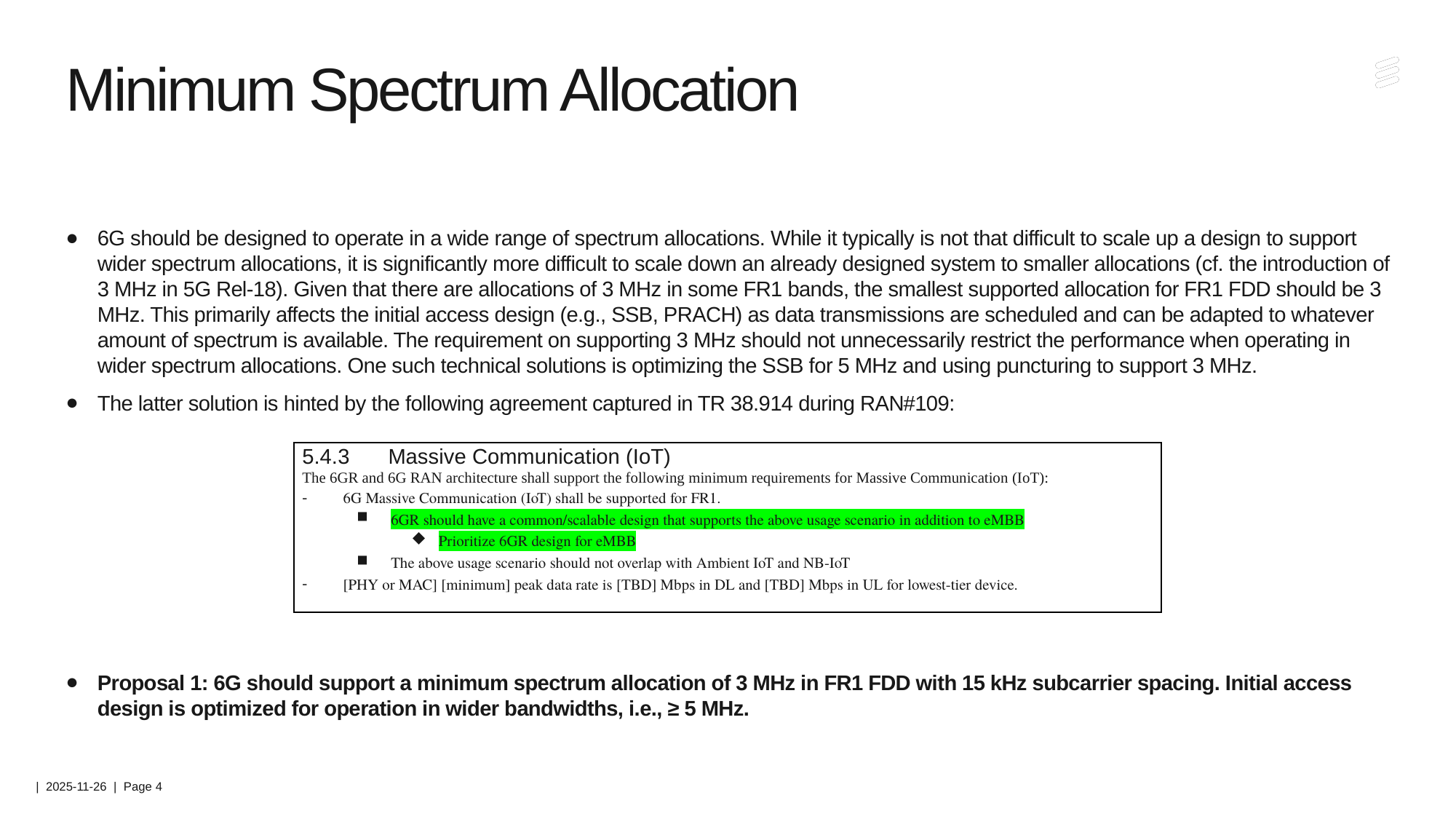

# Minimum Spectrum Allocation
6G should be designed to operate in a wide range of spectrum allocations. While it typically is not that difficult to scale up a design to support wider spectrum allocations, it is significantly more difficult to scale down an already designed system to smaller allocations (cf. the introduction of 3 MHz in 5G Rel-18). Given that there are allocations of 3 MHz in some FR1 bands, the smallest supported allocation for FR1 FDD should be 3 MHz. This primarily affects the initial access design (e.g., SSB, PRACH) as data transmissions are scheduled and can be adapted to whatever amount of spectrum is available. The requirement on supporting 3 MHz should not unnecessarily restrict the performance when operating in wider spectrum allocations. One such technical solutions is optimizing the SSB for 5 MHz and using puncturing to support 3 MHz.
The latter solution is hinted by the following agreement captured in TR 38.914 during RAN#109:

Proposal 1: 6G should support a minimum spectrum allocation of 3 MHz in FR1 FDD with 15 kHz subcarrier spacing. Initial access design is optimized for operation in wider bandwidths, i.e., ≥ 5 MHz.
| 5.4.3 Massive Communication (IoT) The 6GR and 6G RAN architecture shall support the following minimum requirements for Massive Communication (IoT): 6G Massive Communication (IoT) shall be supported for FR1. 6GR should have a common/scalable design that supports the above usage scenario in addition to eMBB Prioritize 6GR design for eMBB The above usage scenario should not overlap with Ambient IoT and NB-IoT [PHY or MAC] [minimum] peak data rate is [TBD] Mbps in DL and [TBD] Mbps in UL for lowest-tier device. |
| --- |